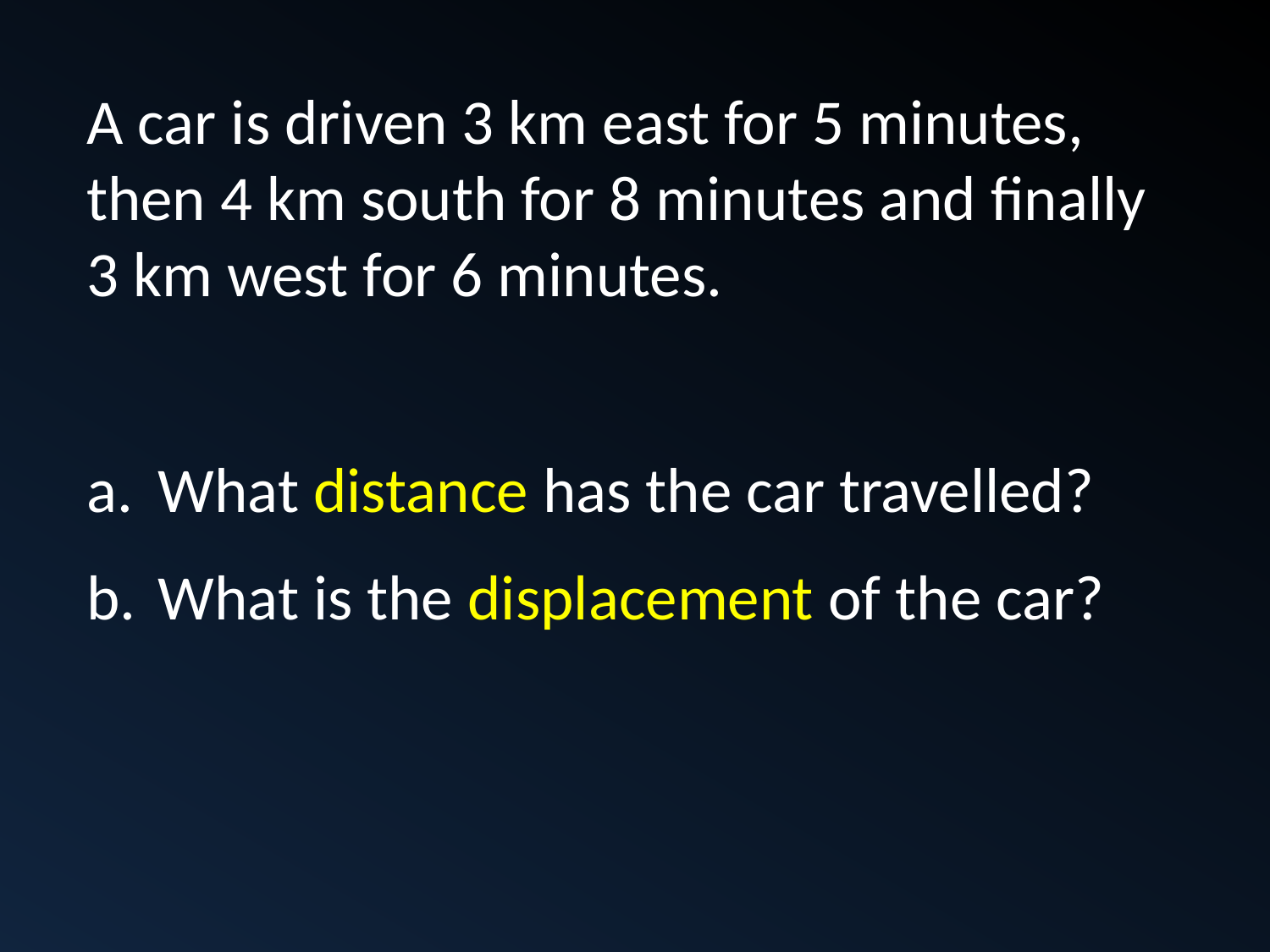

A car is driven 3 km east for 5 minutes, then 4 km south for 8 minutes and finally 3 km west for 6 minutes.

What distance has the car travelled?
What is the displacement of the car?